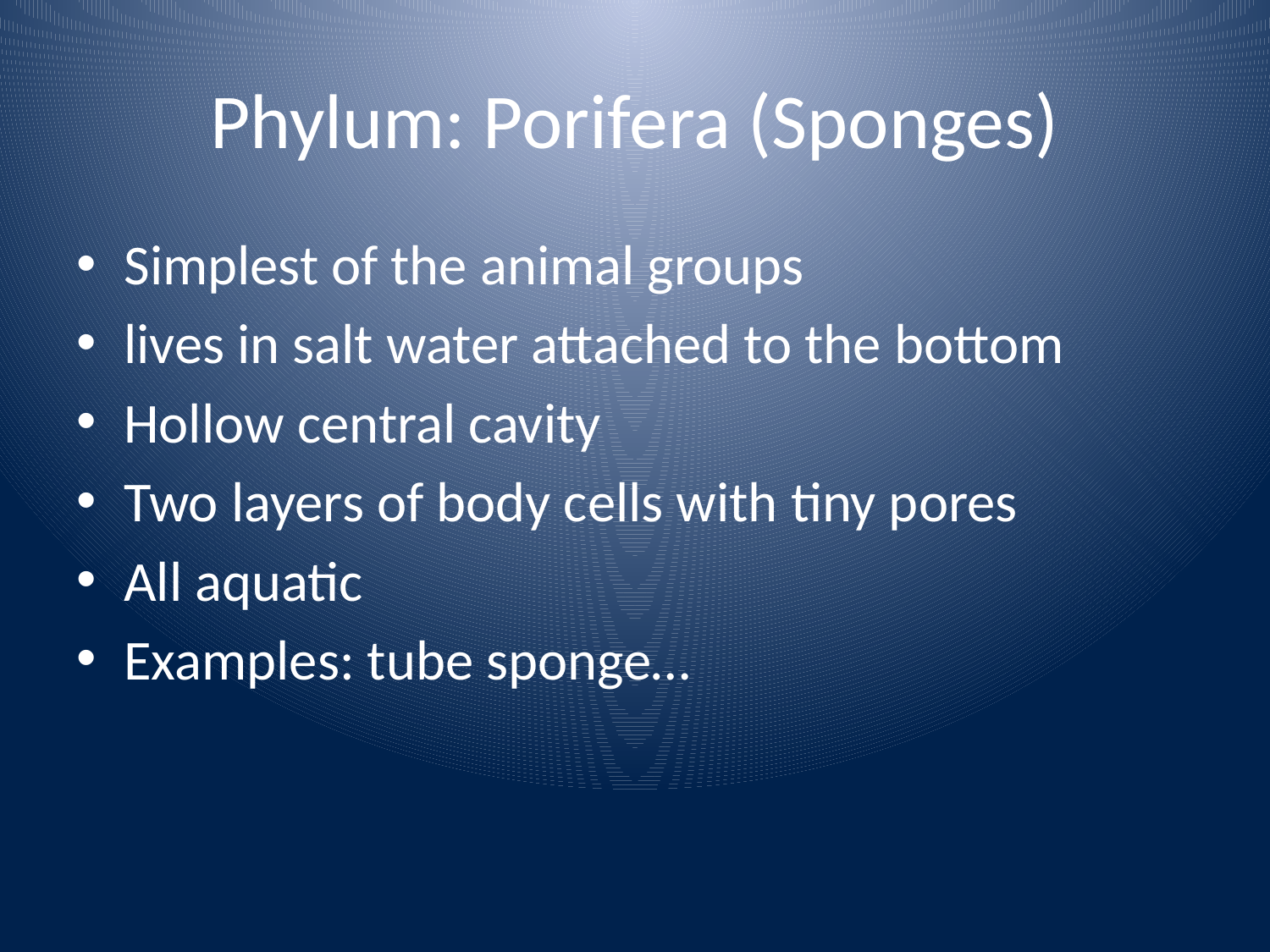

# Phylum: Porifera (Sponges)
Simplest of the animal groups
lives in salt water attached to the bottom
Hollow central cavity
Two layers of body cells with tiny pores
All aquatic
Examples: tube sponge…